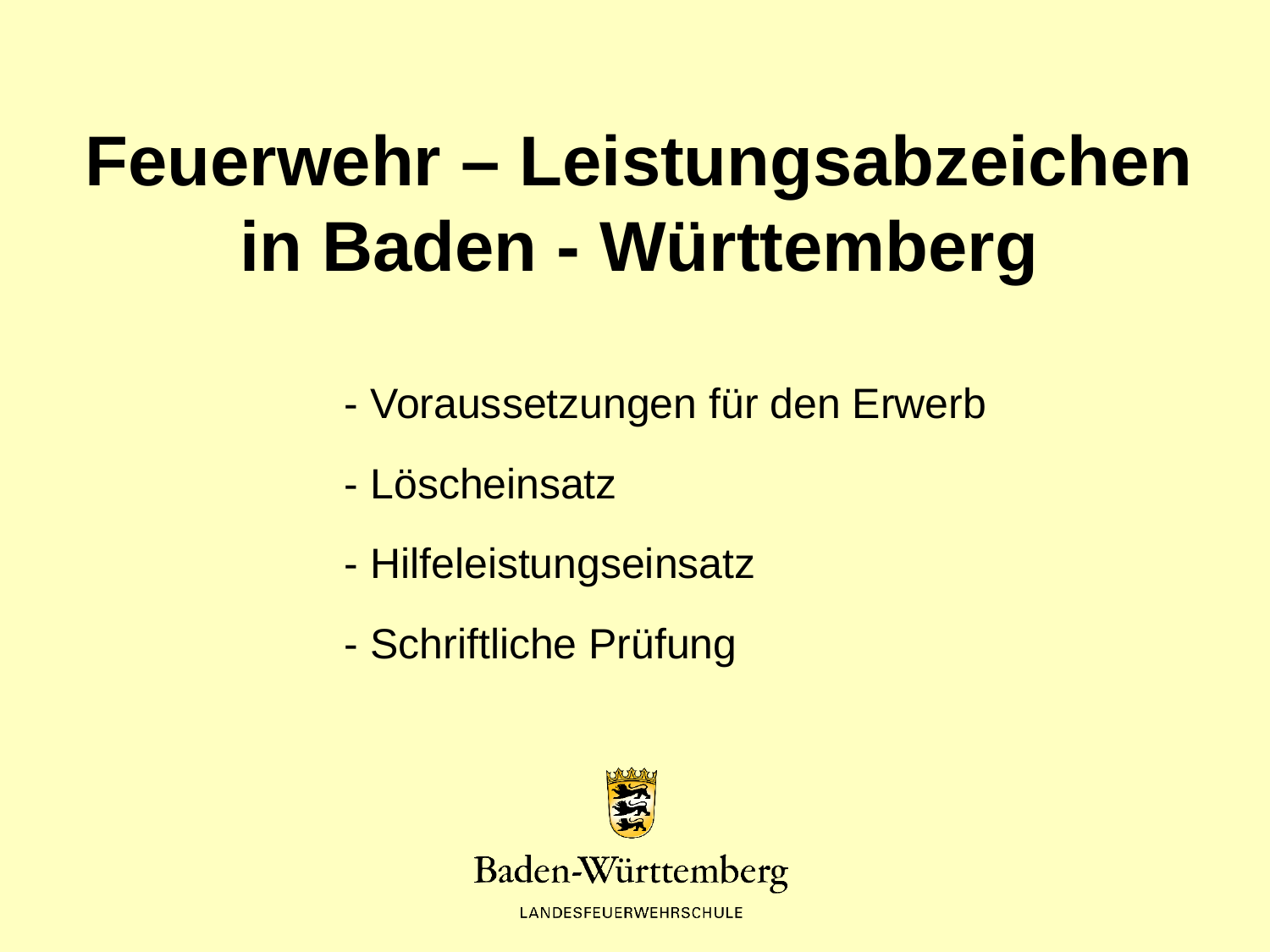

Feuerwehr – Leistungsabzeichen
in Baden - Württemberg
- Voraussetzungen für den Erwerb
- Löscheinsatz
- Hilfeleistungseinsatz
- Schriftliche Prüfung